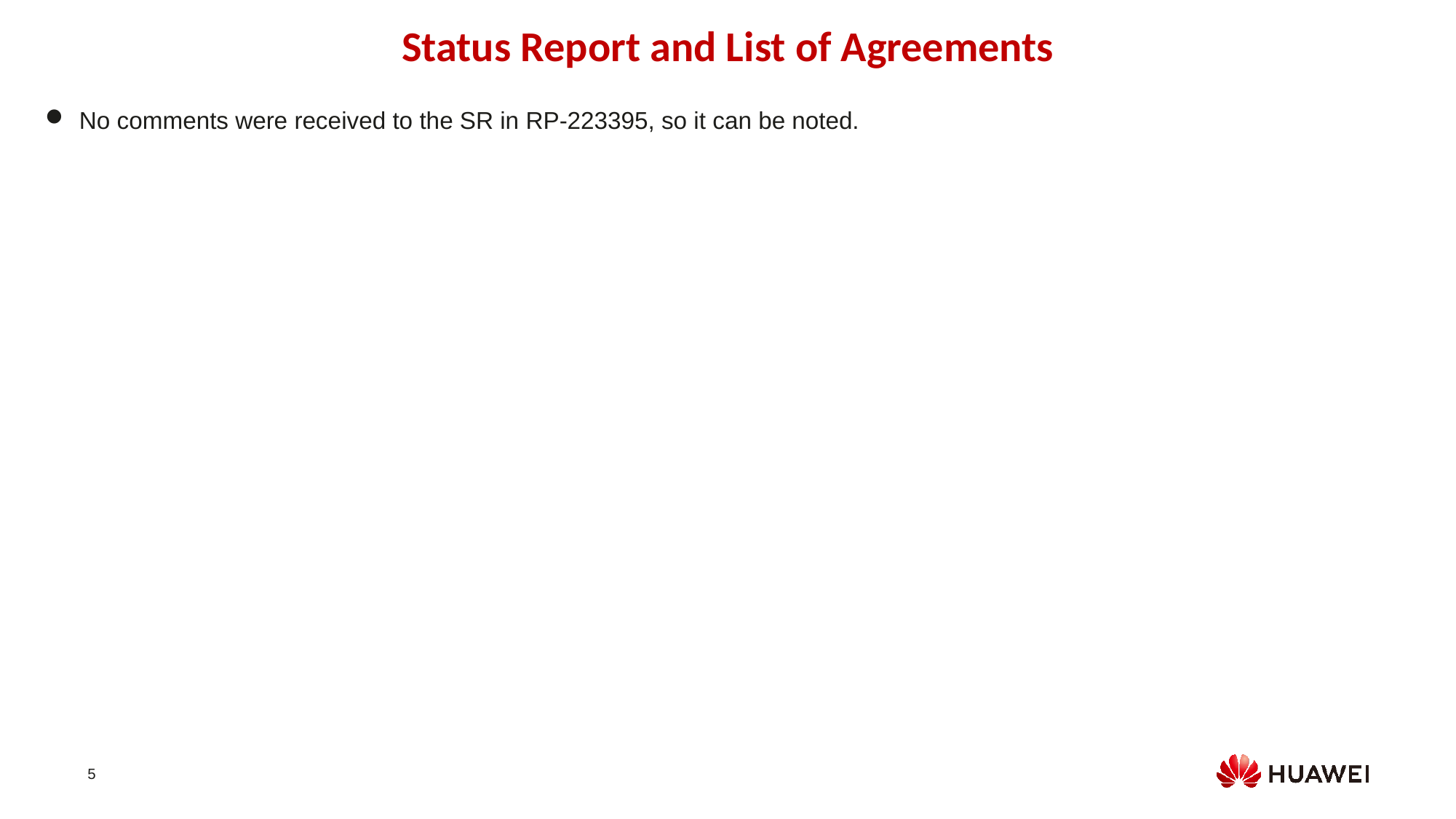

Status Report and List of Agreements
No comments were received to the SR in RP-223395, so it can be noted.